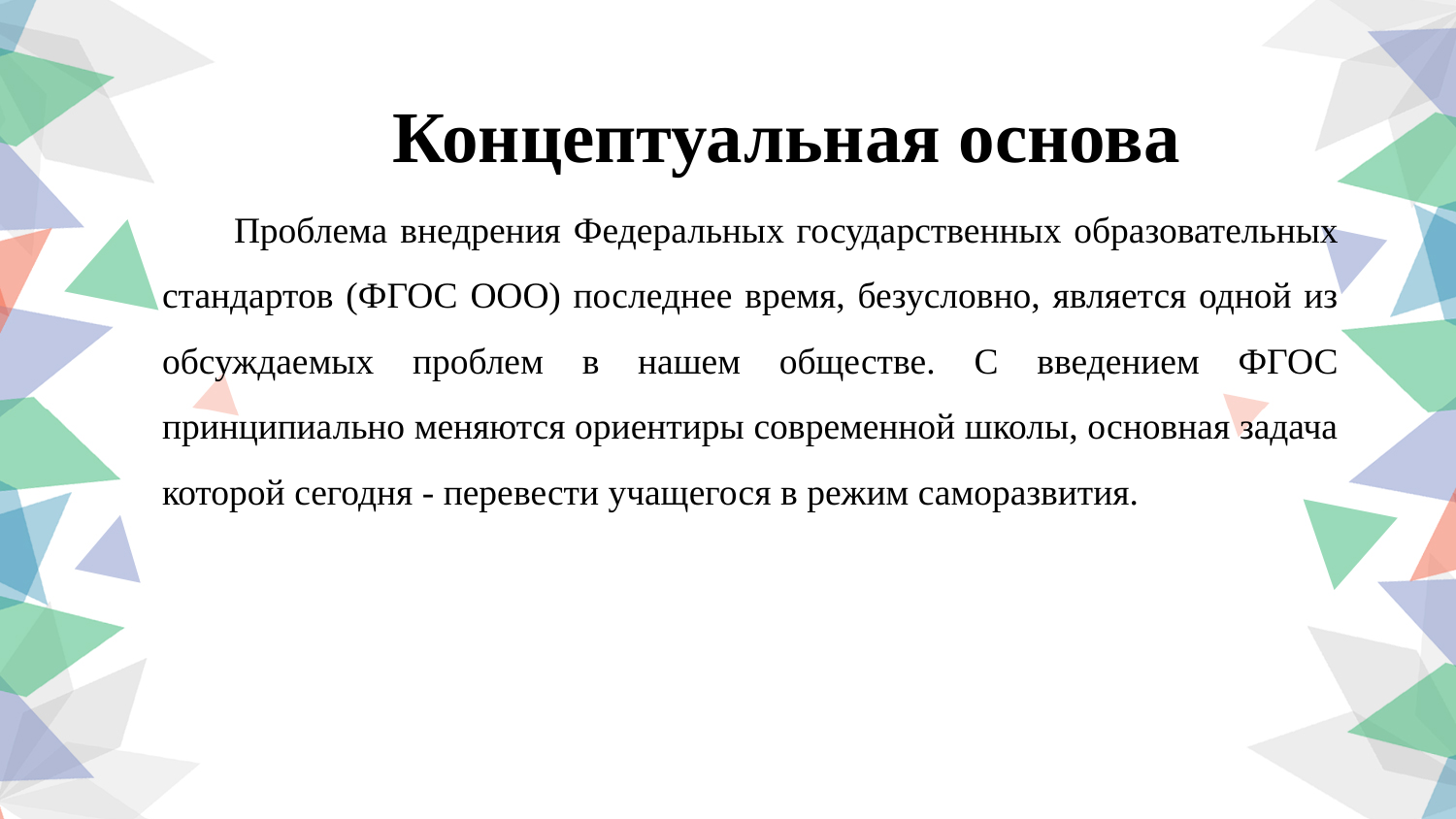

Концептуальная основа
Проблема внедрения Федеральных государственных образовательных стандартов (ФГОС ООО) последнее время, безусловно, является одной из обсуждаемых проблем в нашем обществе. С введением ФГОС принципиально меняются ориентиры современной школы, основная задача которой сегодня - перевести учащегося в режим саморазвития.